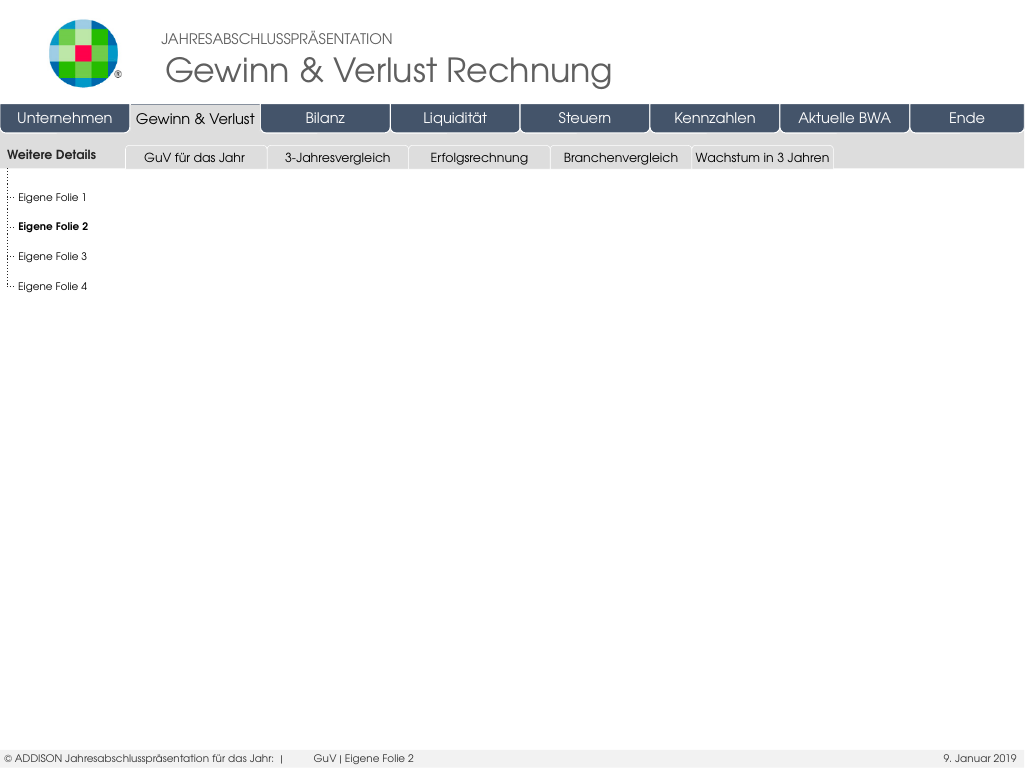

|  |  |  |  |  |  |
| --- | --- | --- | --- | --- | --- |
| Weitere Details |  |
| --- | --- |
|  |  |
|  |  |
|  |  |
|  |  |
|  |  |  |  |  |  |
| --- | --- | --- | --- | --- | --- |
GuV für das Jahr
3-Jahresvergleich
Erfolgsrechnung
Branchenvergleich
Wachstum in 3 Jahren
Eigene Folien
Eigene Folie 1
Eigene Folie 2
Eigene Folie 3
Eigene Folie 4
# GuV | Eigene Folie 2
© ADDISON Jahresabschlusspräsentation für das Jahr:  |